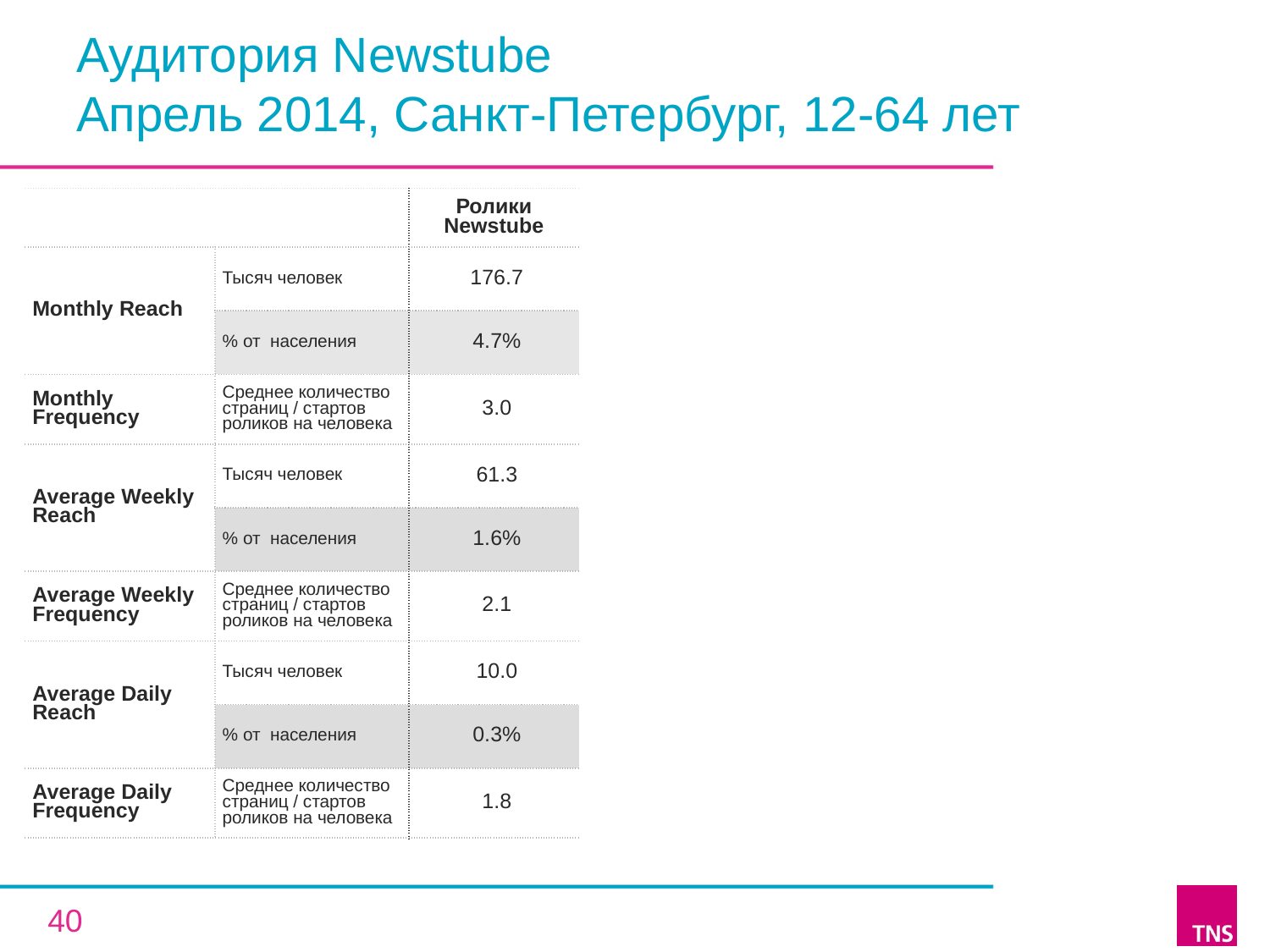

# Аудитория Newstube Апрель 2014, Санкт-Петербург, 12-64 лет
|  |  | Ролики Newstube |
| --- | --- | --- |
| Monthly Reach | Тысяч человек | 176.7 |
|  | % от населения | 4.7% |
| Monthly Frequency | Среднее количество страниц / стартов роликов на человека | 3.0 |
| Average Weekly Reach | Тысяч человек | 61.3 |
|  | % от населения | 1.6% |
| Average Weekly Frequency | Среднее количество страниц / стартов роликов на человека | 2.1 |
| Average Daily Reach | Тысяч человек | 10.0 |
|  | % от населения | 0.3% |
| Average Daily Frequency | Среднее количество страниц / стартов роликов на человека | 1.8 |

40